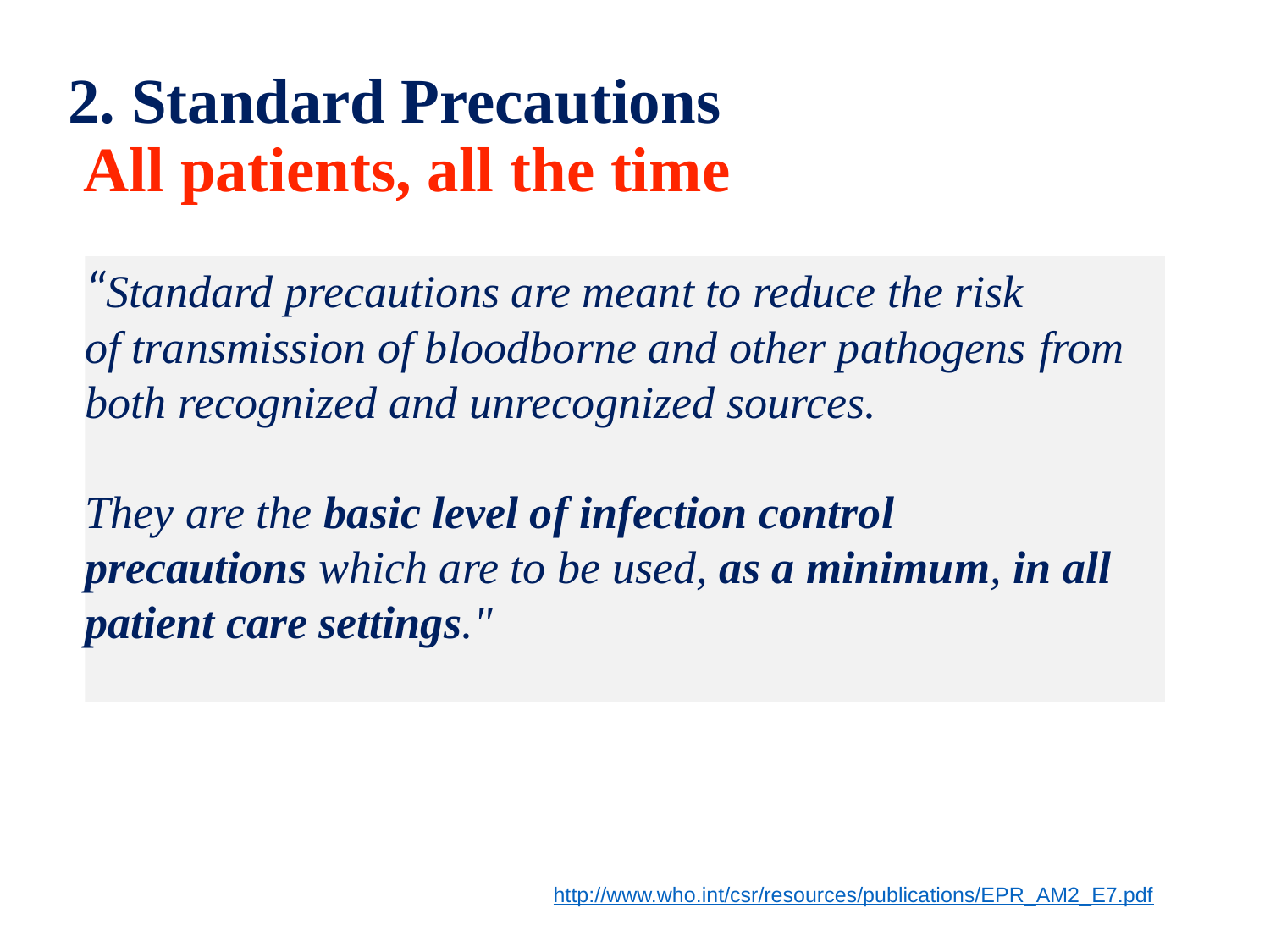

# 2. Standard Precautions
 All patients, all the time
“Standard precautions are meant to reduce the risk
of transmission of bloodborne and other pathogens from both recognized and unrecognized sources.

They are the basic level of infection control
precautions which are to be used, as a minimum, in all patient care settings."

 Standard precautions in health care: Aide-memoire. WHO October 2007
http://www.who.int/csr/resources/publications/EPR_AM2_E7.pdf.